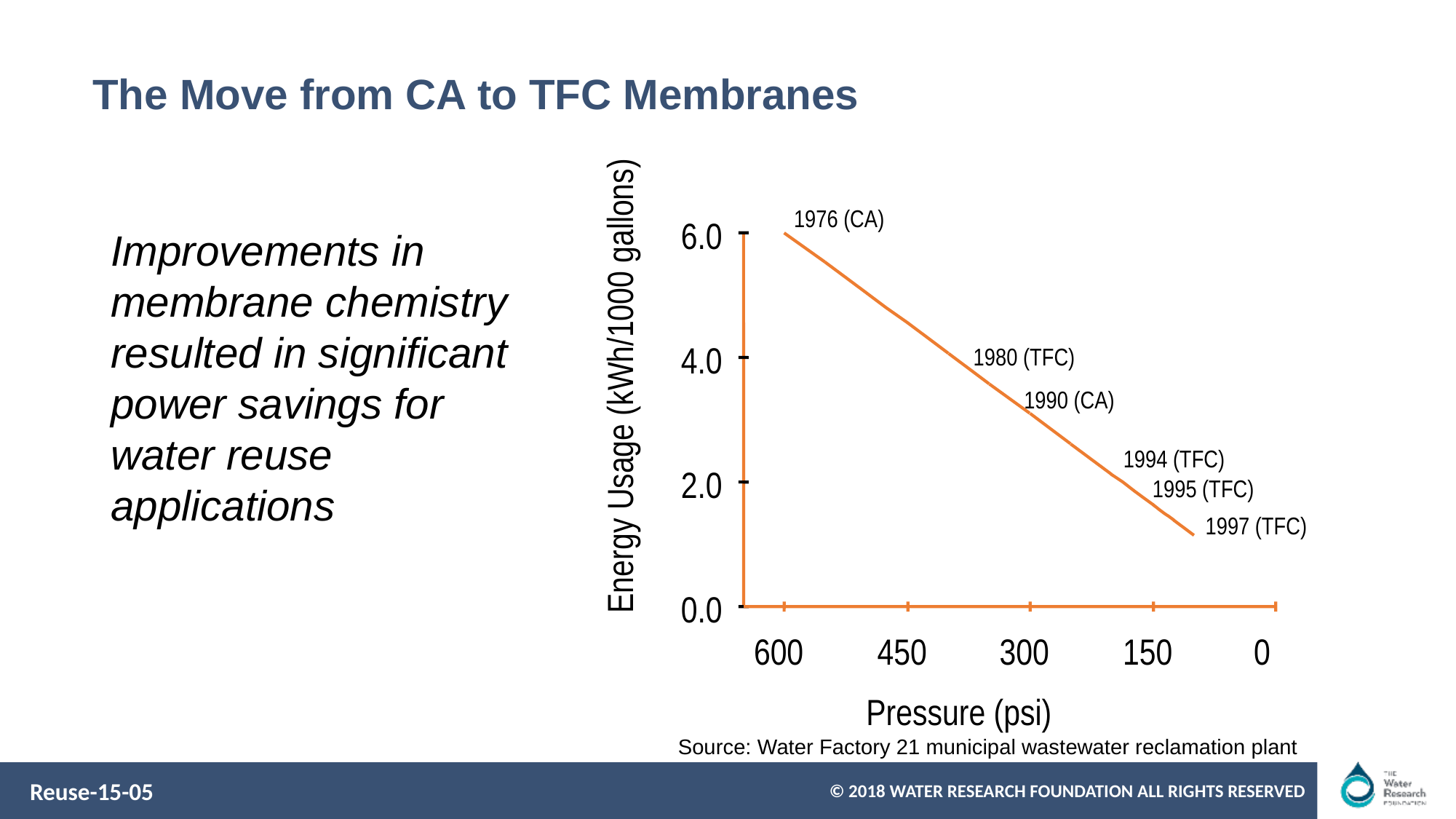

# The Move from CA to TFC Membranes
1976 (CA)
6.0

4.0
1980 (TFC)

Energy Usage (kWh/1000 gallons)
1990 (CA)

1994 (TFC)

2.0
1995 (TFC)

1997 (TFC)

0.0

600
450
300
150
0
Pressure (psi)
Improvements in membrane chemistry resulted in significant power savings for water reuse applications
Source: Water Factory 21 municipal wastewater reclamation plant